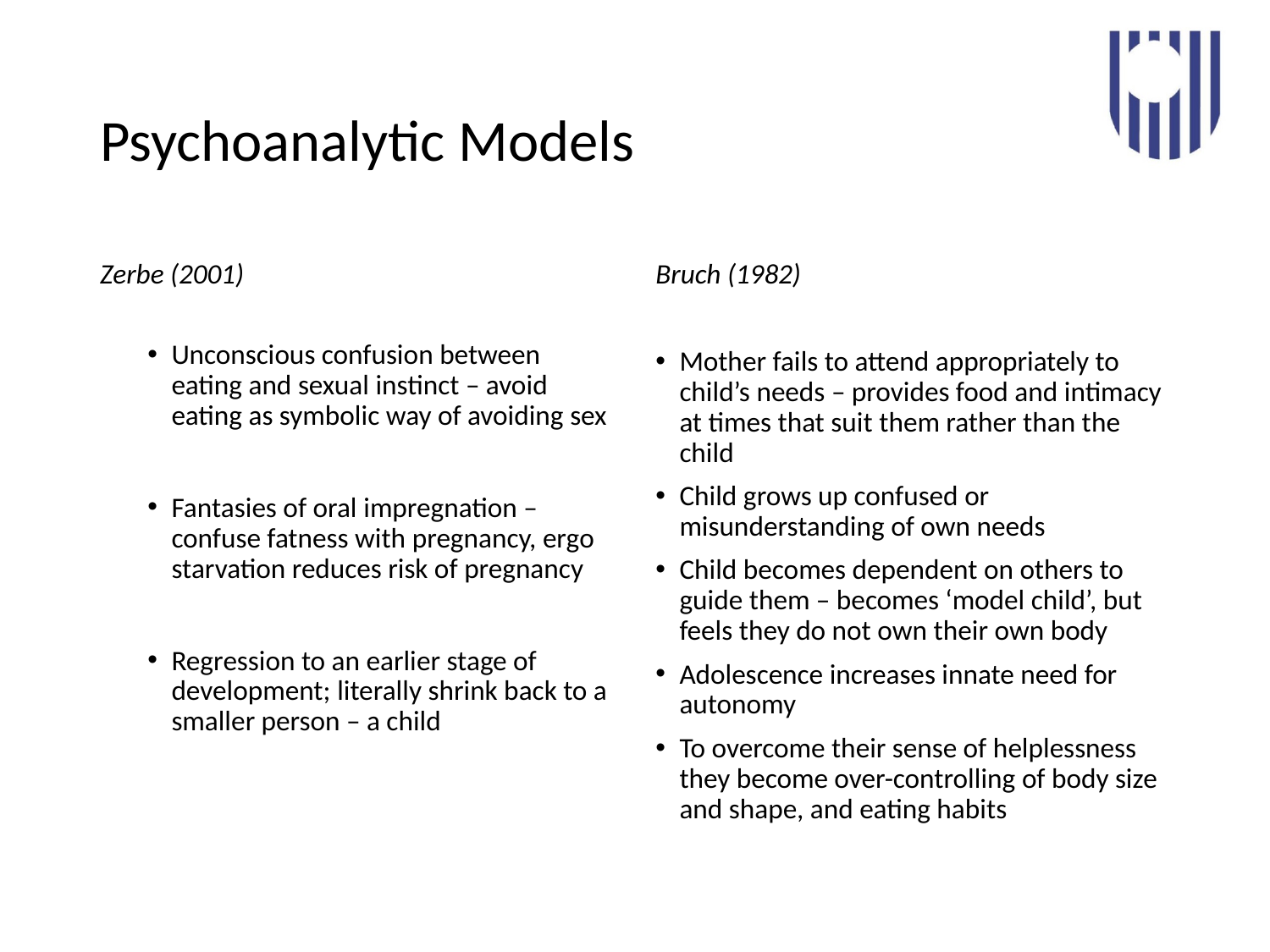

# Psychoanalytic Models
Zerbe (2001)

Unconscious confusion between eating and sexual instinct – avoid eating as symbolic way of avoiding sex

Fantasies of oral impregnation – confuse fatness with pregnancy, ergo starvation reduces risk of pregnancy

Regression to an earlier stage of development; literally shrink back to a smaller person – a child
Bruch (1982)

Mother fails to attend appropriately to child’s needs – provides food and intimacy at times that suit them rather than the child
Child grows up confused or misunderstanding of own needs
Child becomes dependent on others to guide them – becomes ‘model child’, but feels they do not own their own body
Adolescence increases innate need for autonomy
To overcome their sense of helplessness they become over-controlling of body size and shape, and eating habits